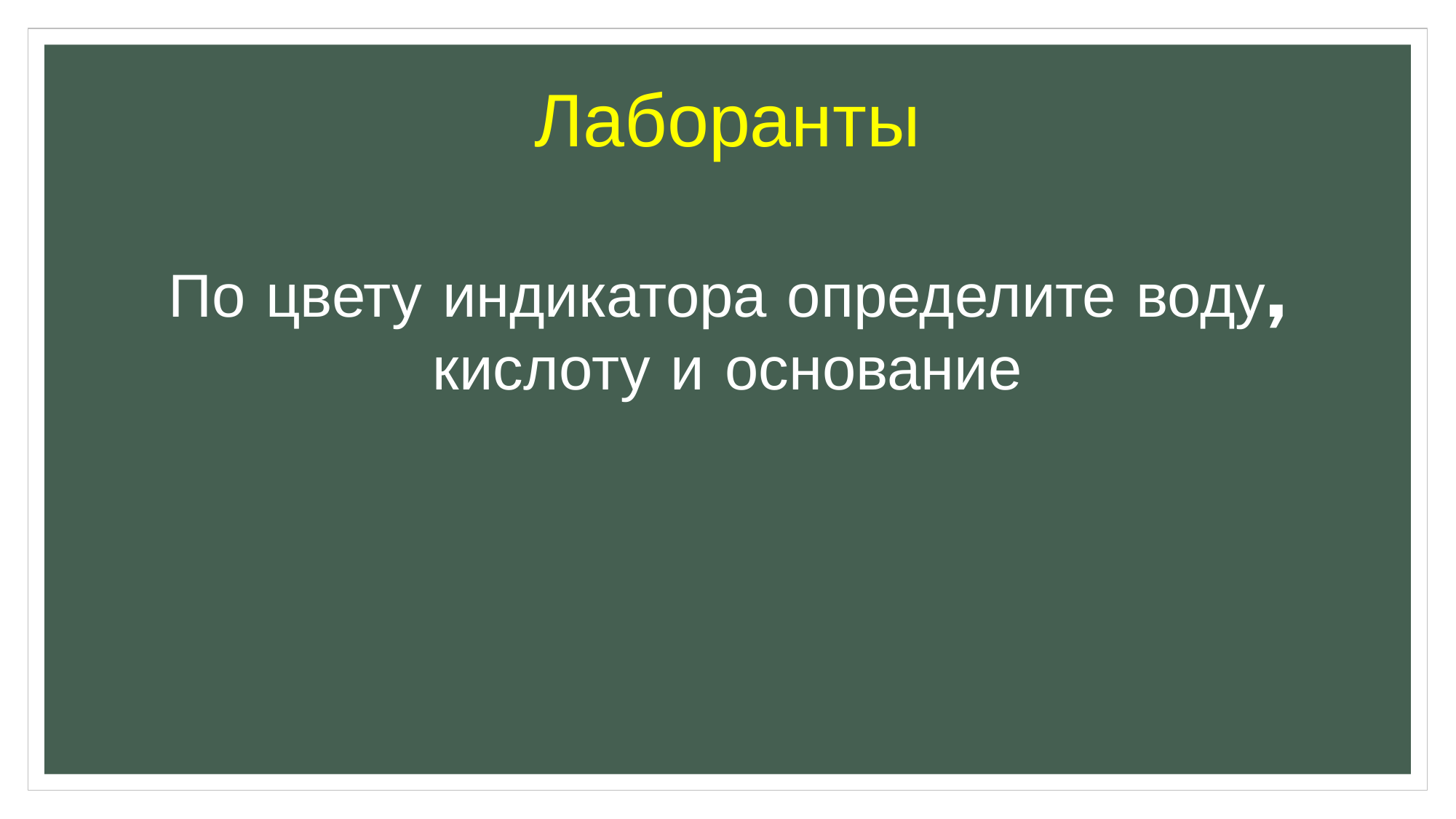

# Лаборанты
По цвету индикатора определите воду, кислоту и основание